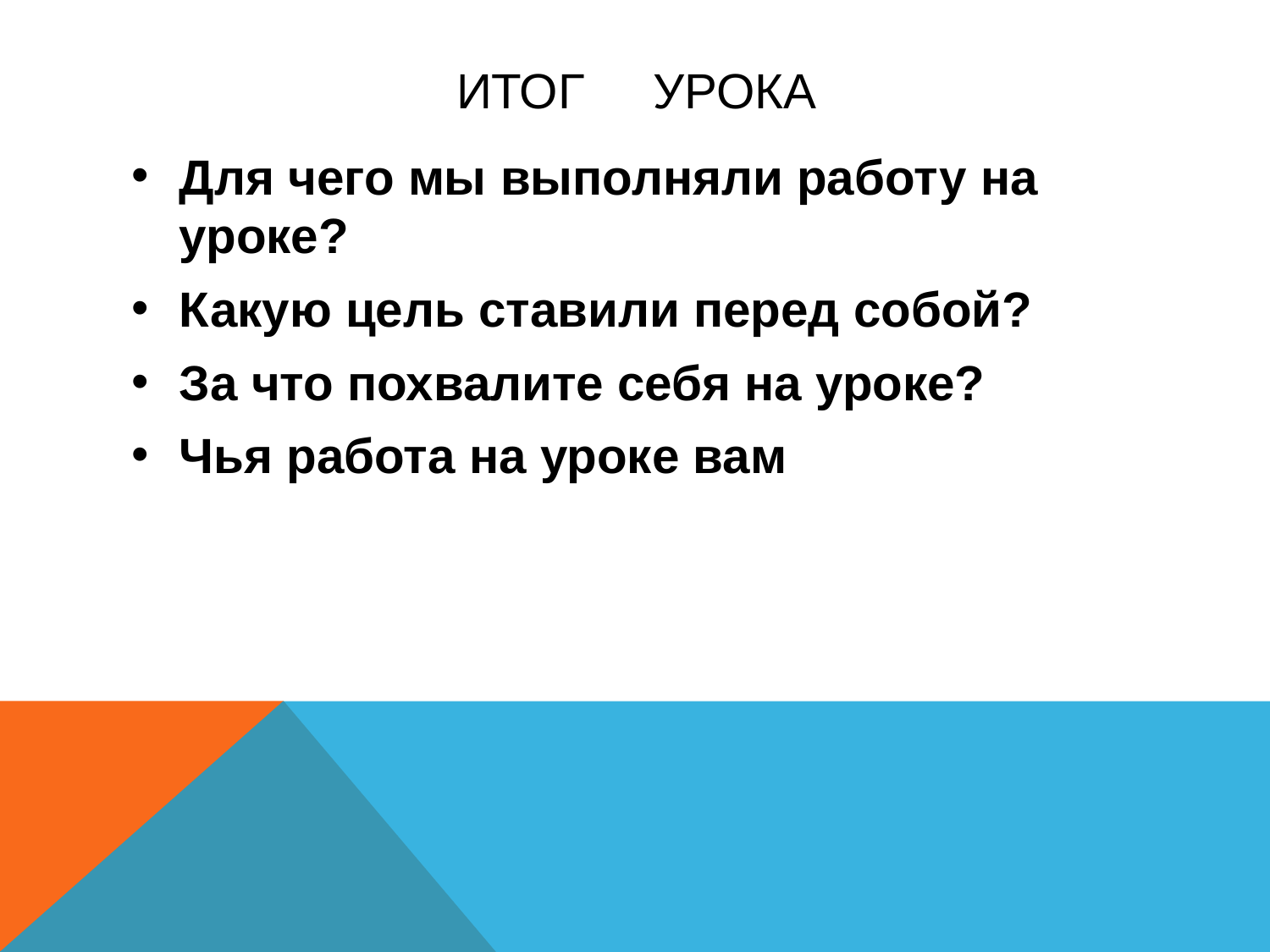

# Итог     Урока
Для чего мы выполняли работу на уроке?
Какую цель ставили перед собой?
За что похвалите себя на уроке?
Чья работа на уроке вам понравилась?